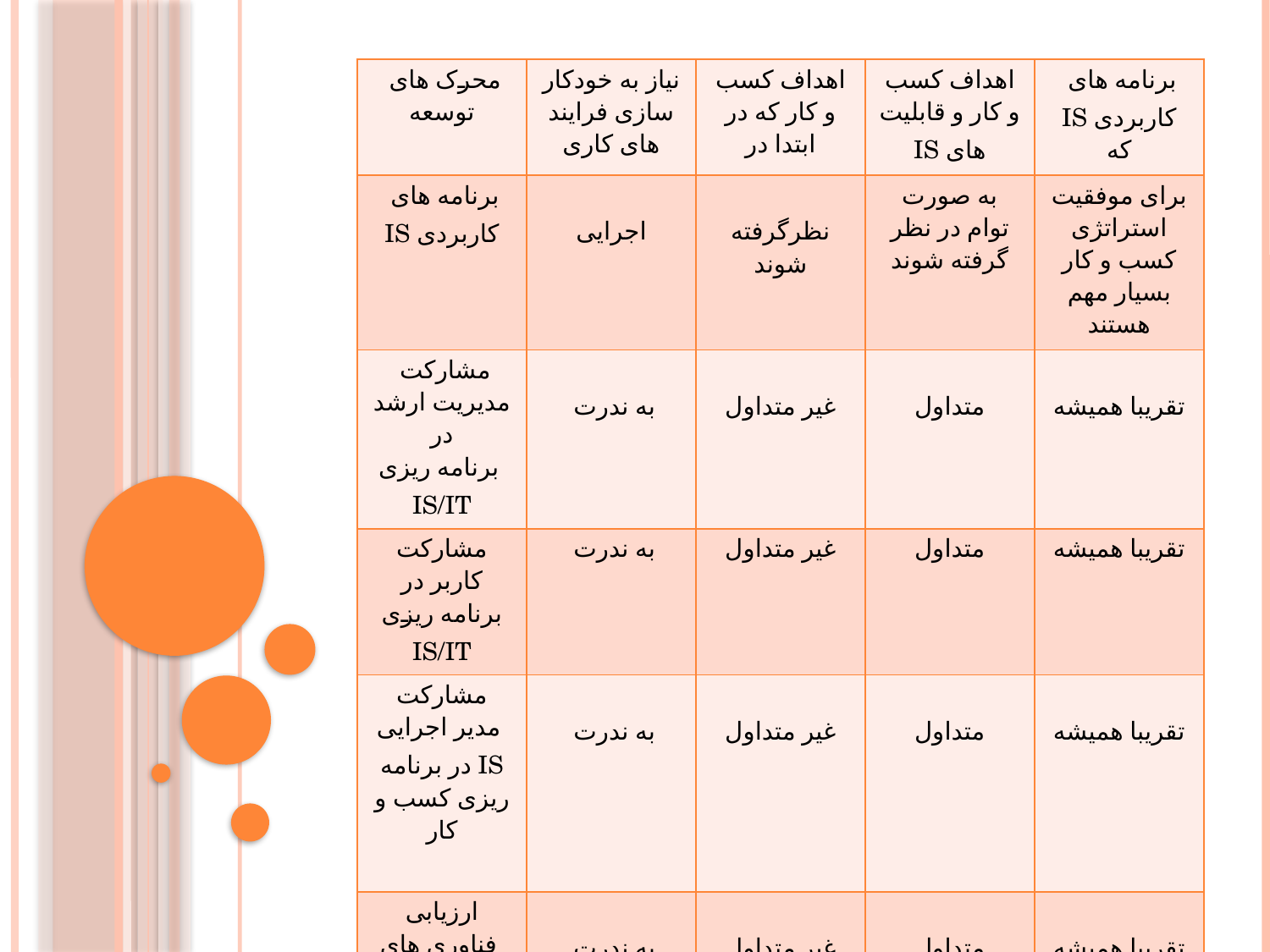

#

| محرک های توسعه | نیاز به خودکار سازی فرایند های کاری | اهداف کسب و کار که در ابتدا در | اهداف کسب و کار و قابلیت های IS | برنامه های کاربردی IS که |
| --- | --- | --- | --- | --- |
| برنامه های کاربردی IS | اجرایی | نظرگرفته شوند | به صورت توام در نظر گرفته شوند | برای موفقیت استراتژی کسب و کار بسیار مهم هستند |
| مشارکت مدیریت ارشد در برنامه ریزی IS/IT | به ندرت | غیر متداول | متداول | تقریبا همیشه |
| مشارکت کاربر در برنامه ریزی IS/IT | به ندرت | غیر متداول | متداول | تقریبا همیشه |
| مشارکت مدیر اجرایی IS در برنامه ریزی کسب و کار | به ندرت | غیر متداول | متداول | تقریبا همیشه |
| ارزیابی فناوری های جدید | به ندرت | غیر متداول | متداول | تقریبا همیشه |
| وضعیت مدیر اجراییIS(تعداد سطوح پایین تر از مدیر عامل) | چهار یا بیشتر | سه | دو | یک |